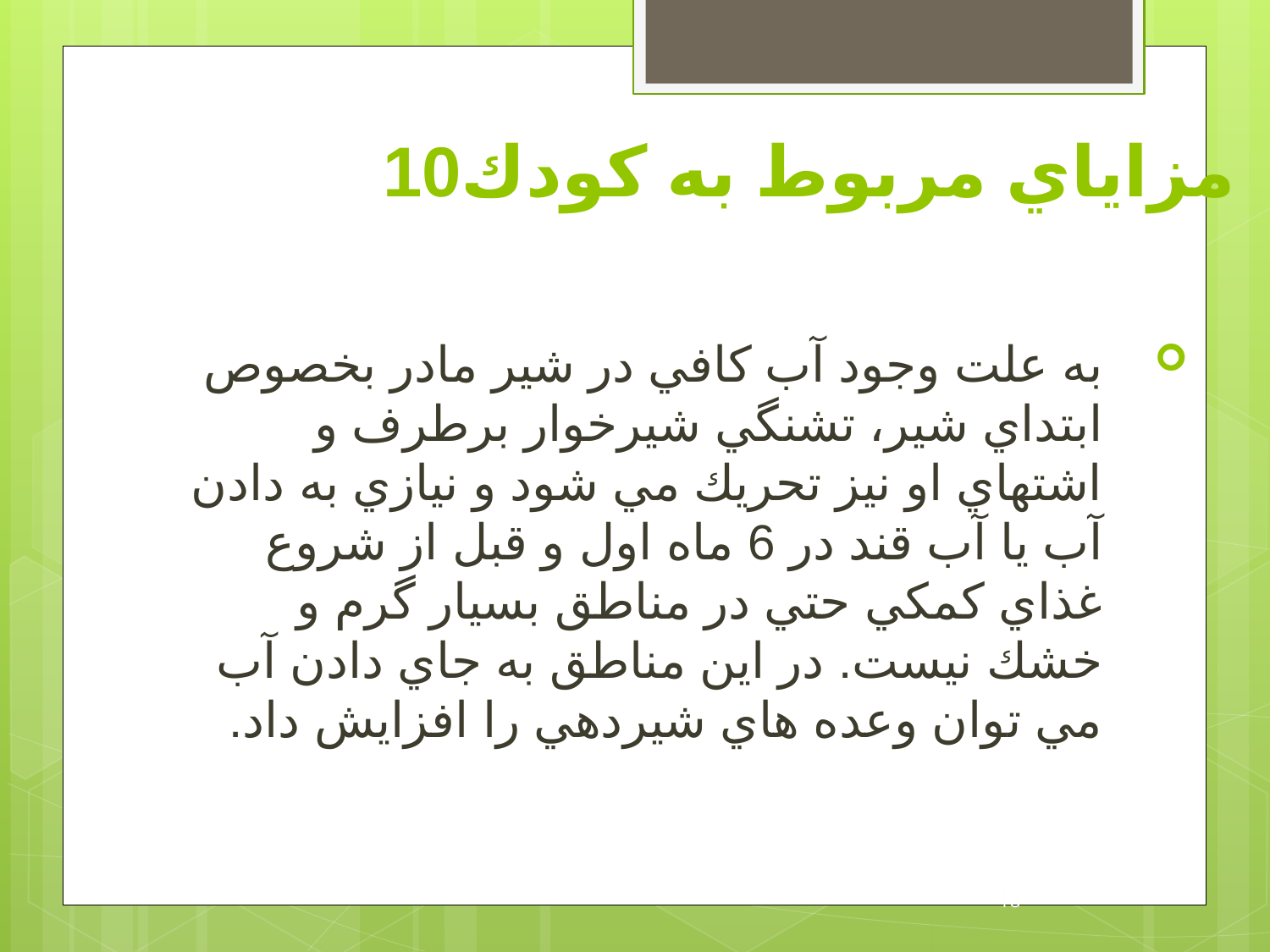

# مزاياي مربوط به كودك10

به علت وجود آب كافي در شير مادر بخصوص ابتداي شير، تشنگي شيرخوار برطرف و اشتهاي او نيز تحريك مي شود و نيازي به دادن آب يا آب قند در 6 ماه اول و قبل از شروع غذاي كمكي حتي در مناطق بسيار گرم و خشك نيست. در اين مناطق به جاي دادن آب مي توان وعده هاي شيردهي را افزايش داد.
13